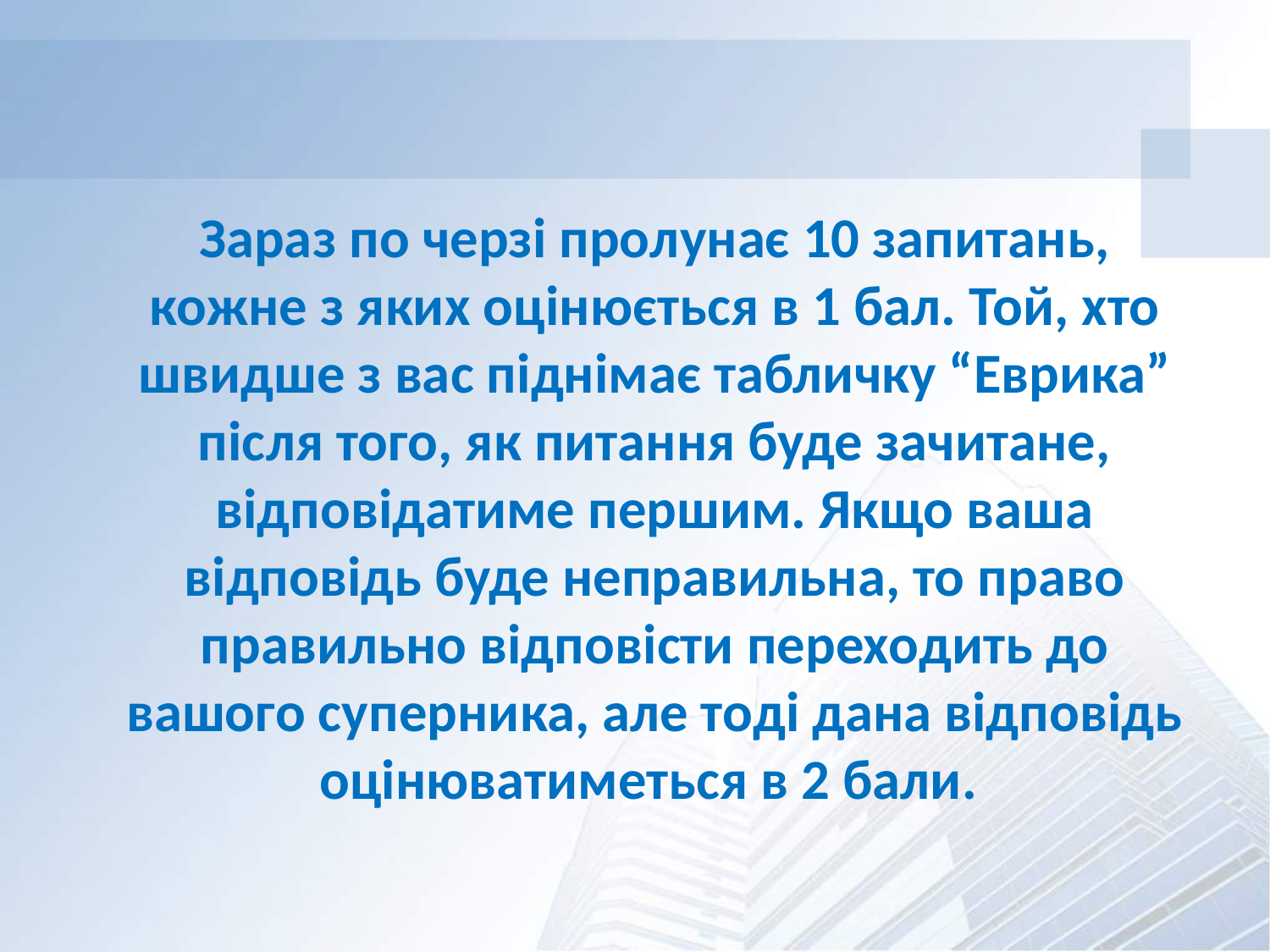

# Зараз по черзі пролунає 10 запитань, кожне з яких оцінюється в 1 бал. Той, хто швидше з вас піднімає табличку “Еврика” після того, як питання буде зачитане, відповідатиме першим. Якщо ваша відповідь буде неправильна, то право правильно відповісти переходить до вашого суперника, але тоді дана відповідь оцінюватиметься в 2 бали.